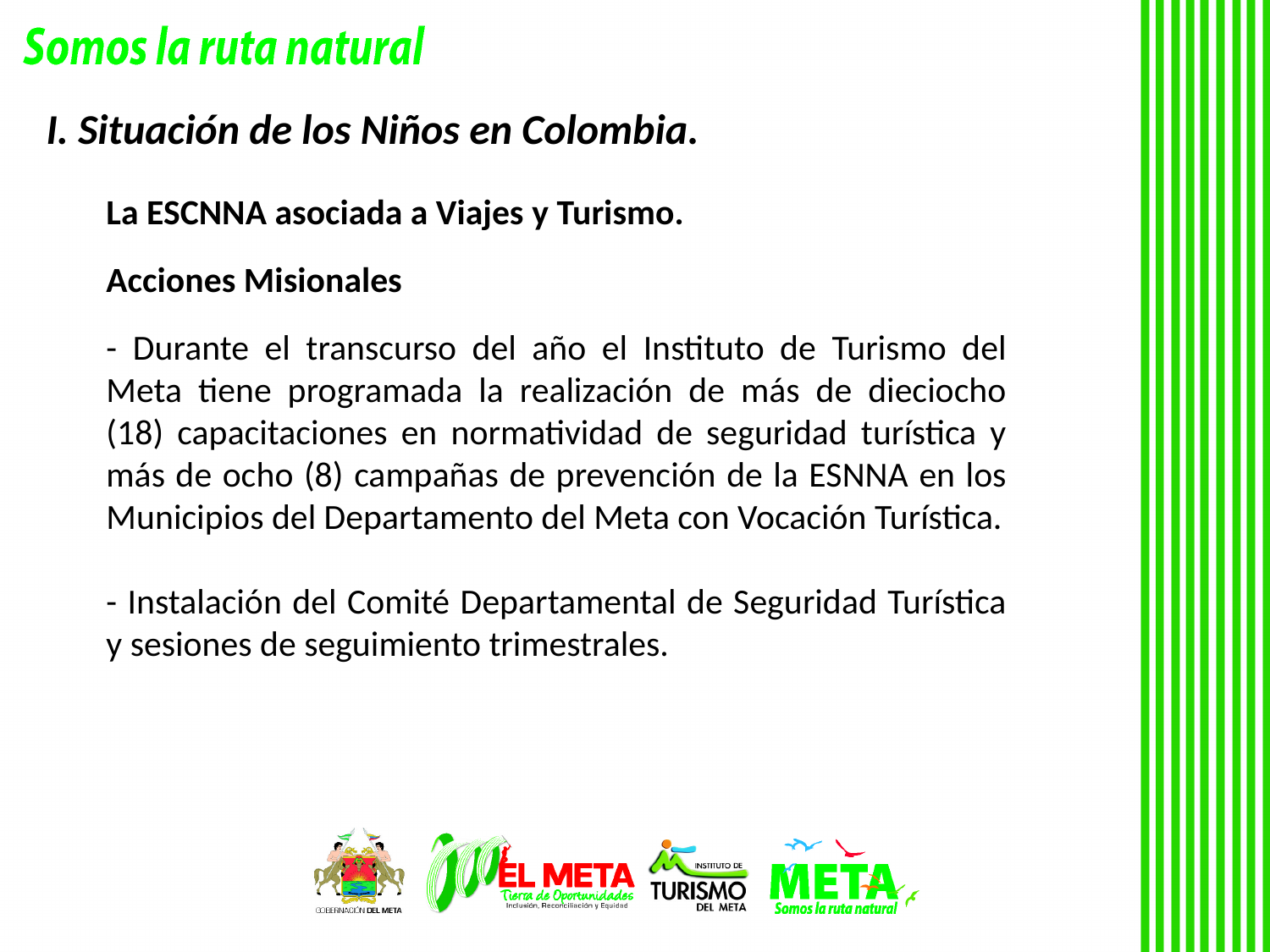

# I. Situación de los Niños en Colombia.
La ESCNNA asociada a Viajes y Turismo.

Acciones Misionales

- Durante el transcurso del año el Instituto de Turismo del Meta tiene programada la realización de más de dieciocho (18) capacitaciones en normatividad de seguridad turística y más de ocho (8) campañas de prevención de la ESNNA en los Municipios del Departamento del Meta con Vocación Turística.

- Instalación del Comité Departamental de Seguridad Turística y sesiones de seguimiento trimestrales.